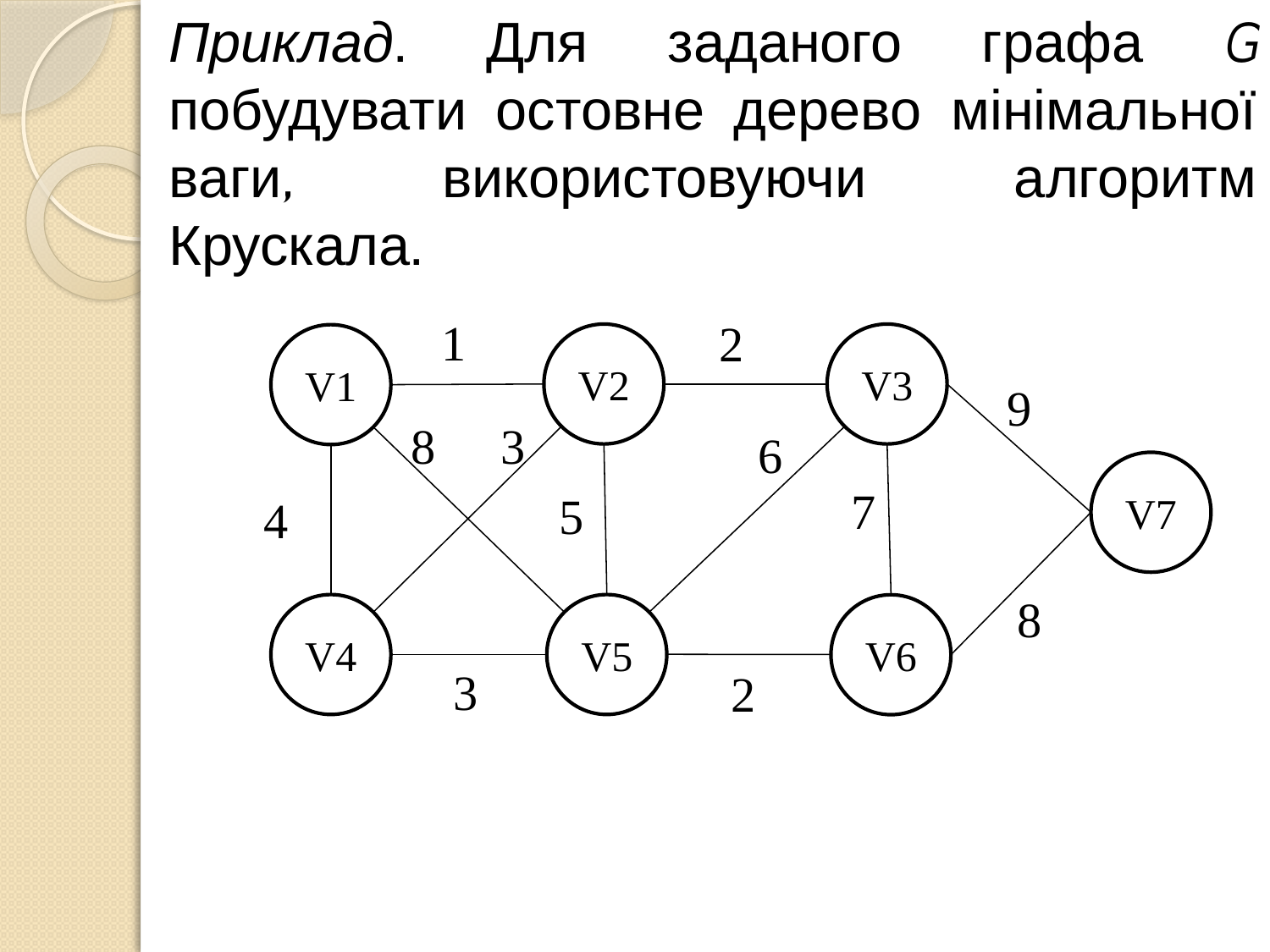

Приклад. Для заданого графа G побудувати остовне дерево мінімальної ваги, використовуючи алгоритм Крускала.

1
2
V2
V3
V1
9
8
3
6
V7
7
5
4
8
V4
V5
V6
3
2